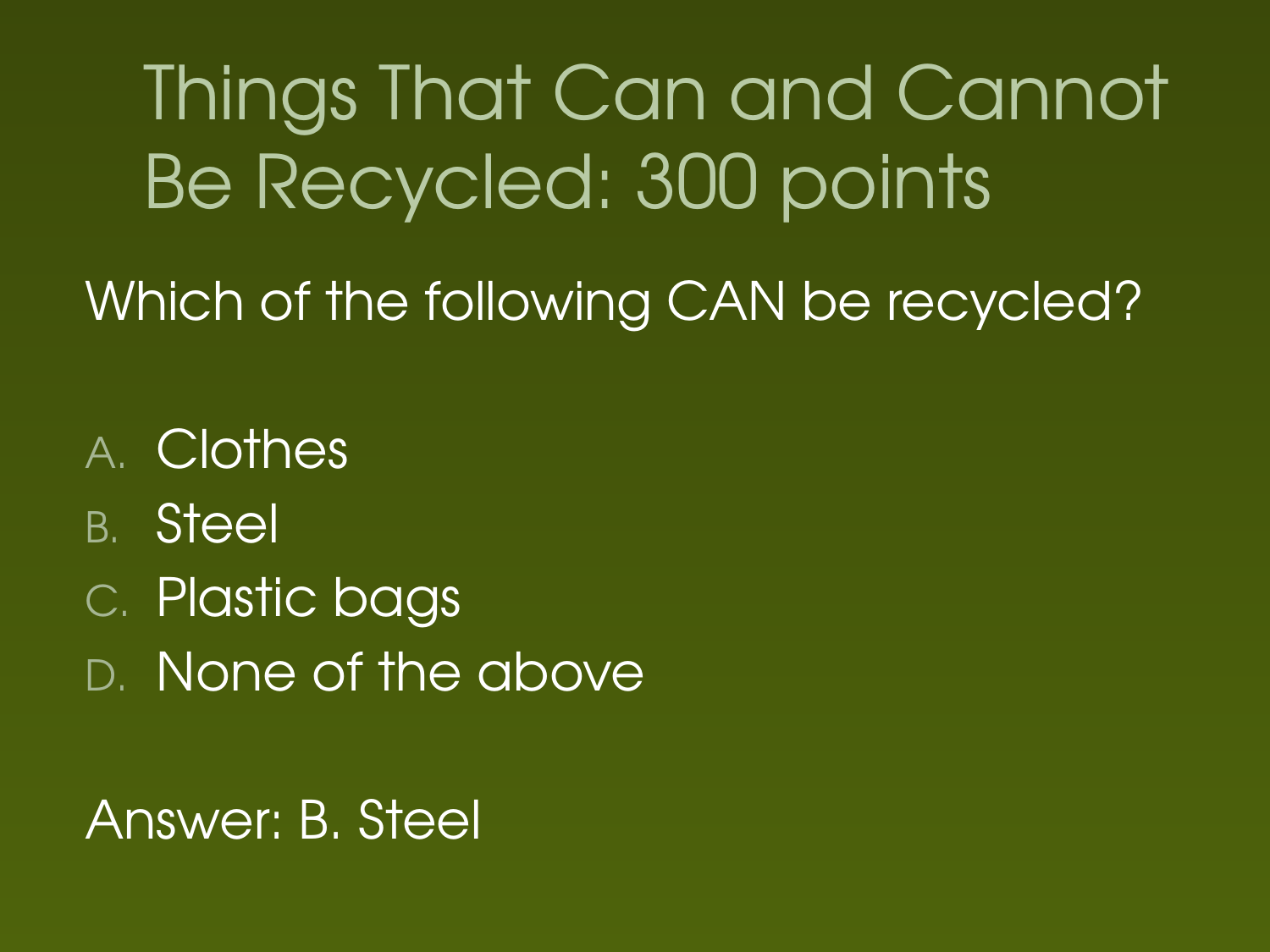

# Things That Can and Cannot Be Recycled: 300 points

Which of the following CAN be recycled?

Clothes
Steel
Plastic bags
None of the above

Answer: B. Steel